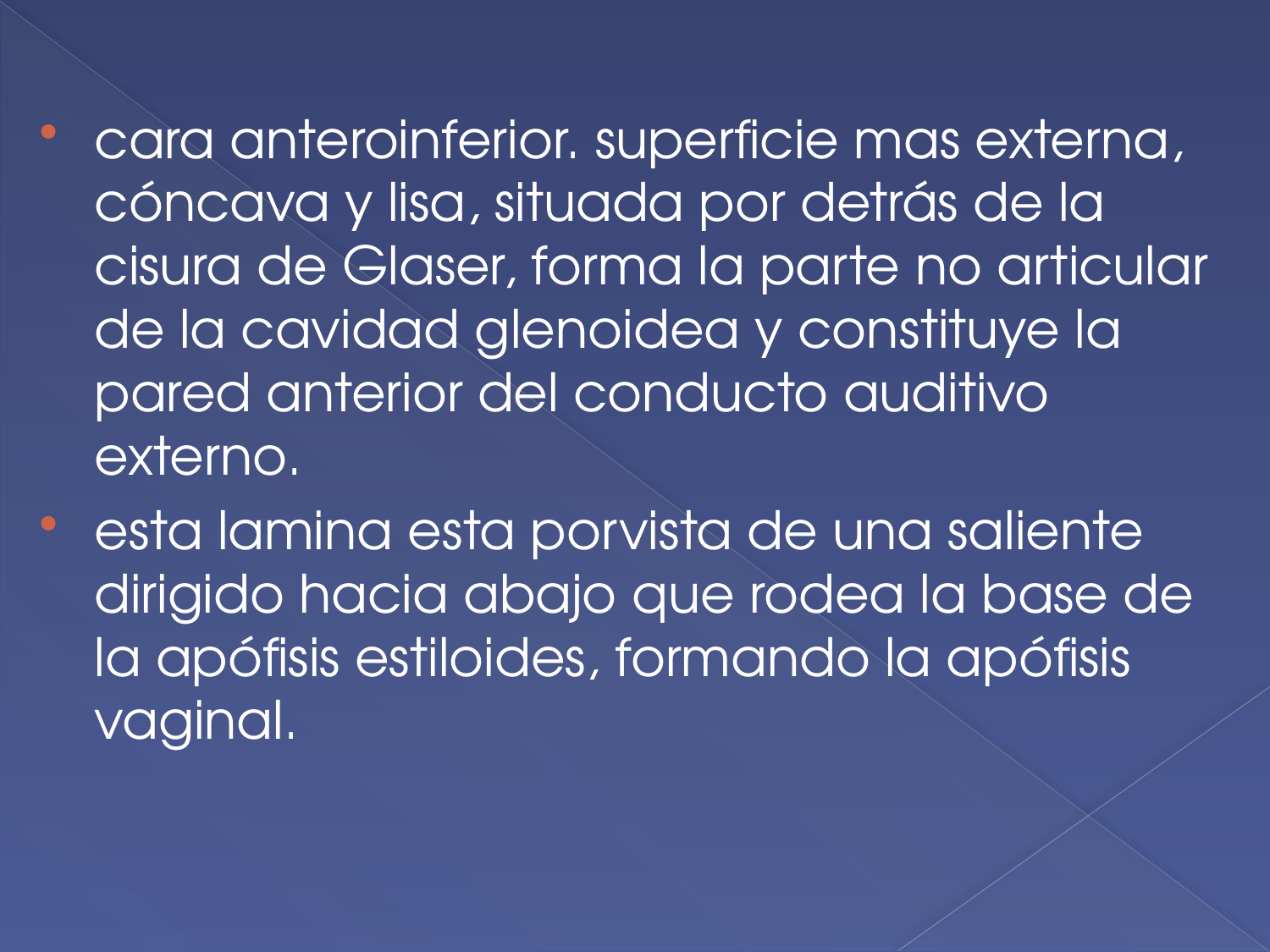

cara anteroinferior. superficie mas externa, cóncava y lisa, situada por detrás de la cisura de Glaser, forma la parte no articular de la cavidad glenoidea y constituye la pared anterior del conducto auditivo externo.
esta lamina esta porvista de una saliente dirigido hacia abajo que rodea la base de la apófisis estiloides, formando la apófisis vaginal.